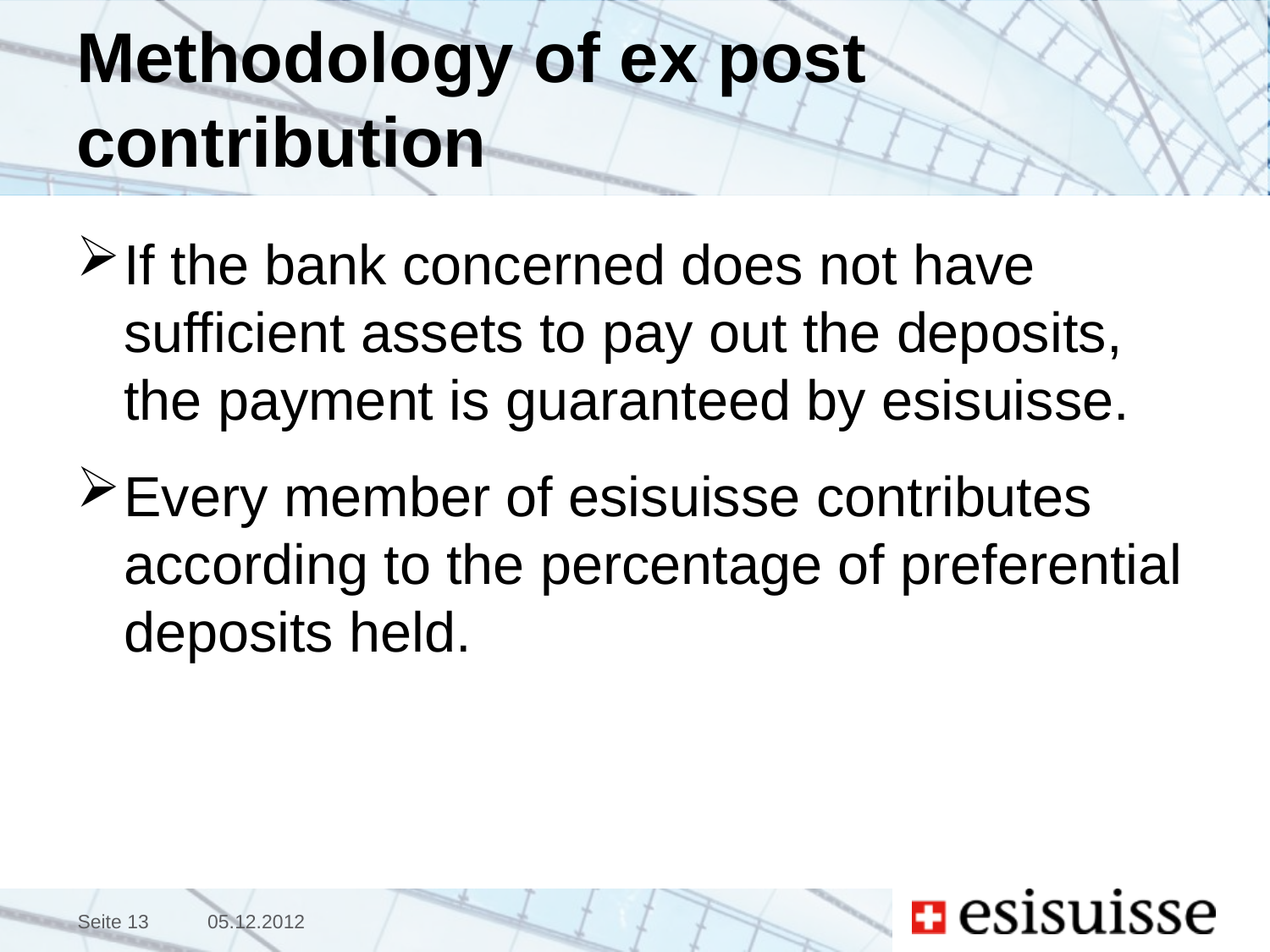

# Methodology of ex post contribution
If the bank concerned does not have sufficient assets to pay out the deposits, the payment is guaranteed by esisuisse.
Every member of esisuisse contributes according to the percentage of preferential deposits held.
Seite 13
05.12.2012